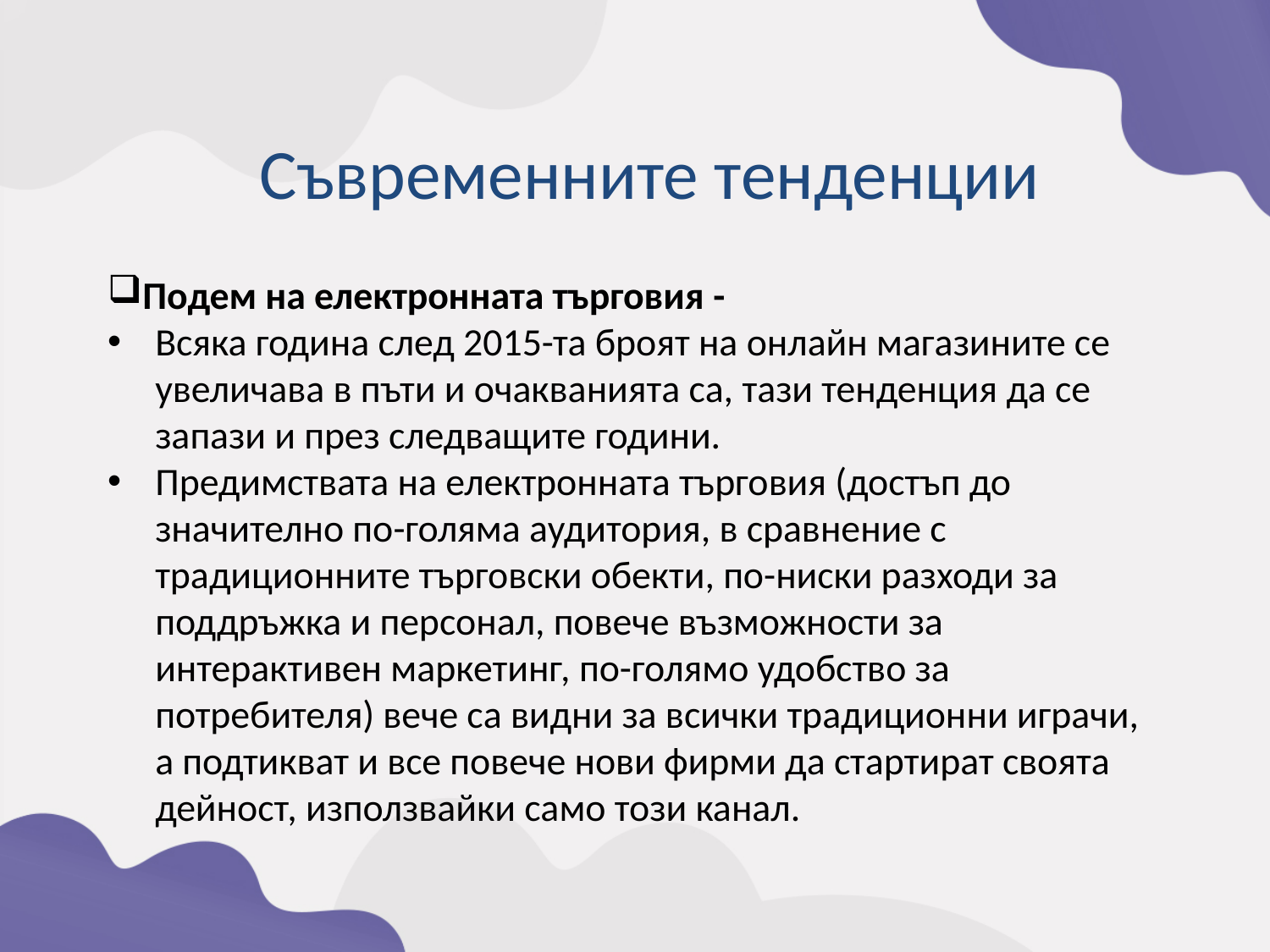

Съвременните тенденции

Подем на електронната търговия -
Всяка година след 2015-та броят на онлайн магазините се увеличава в пъти и очакванията са, тази тенденция да се запази и през следващите години.
Предимствата на електронната търговия (достъп до значително по-голяма аудитория, в сравнение с традиционните търговски обекти, по-ниски разходи за поддръжка и персонал, повече възможности за интерактивен маркетинг, по-голямо удобство за потребителя) вече са видни за всички традиционни играчи, а подтикват и все повече нови фирми да стартират своята дейност, използвайки само този канал.